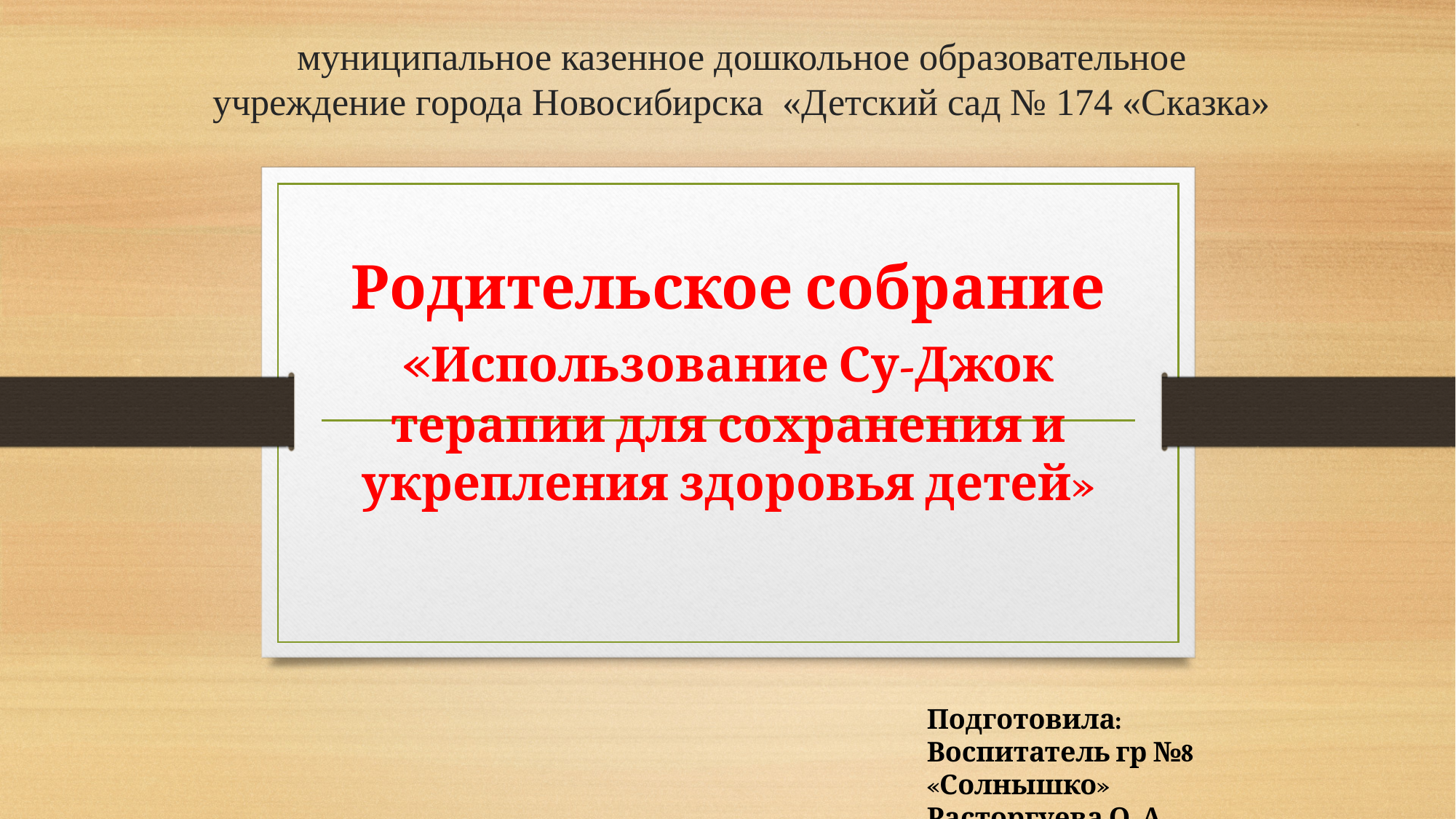

# муниципальное казенное дошкольное образовательное учреждение города Новосибирска  «Детский сад № 174 «Сказка»
Родительское собрание
«Использование Су-Джок терапии для сохранения и укрепления здоровья детей»
Подготовила:
Воспитатель гр №8 «Солнышко»
Расторгуева О. А.